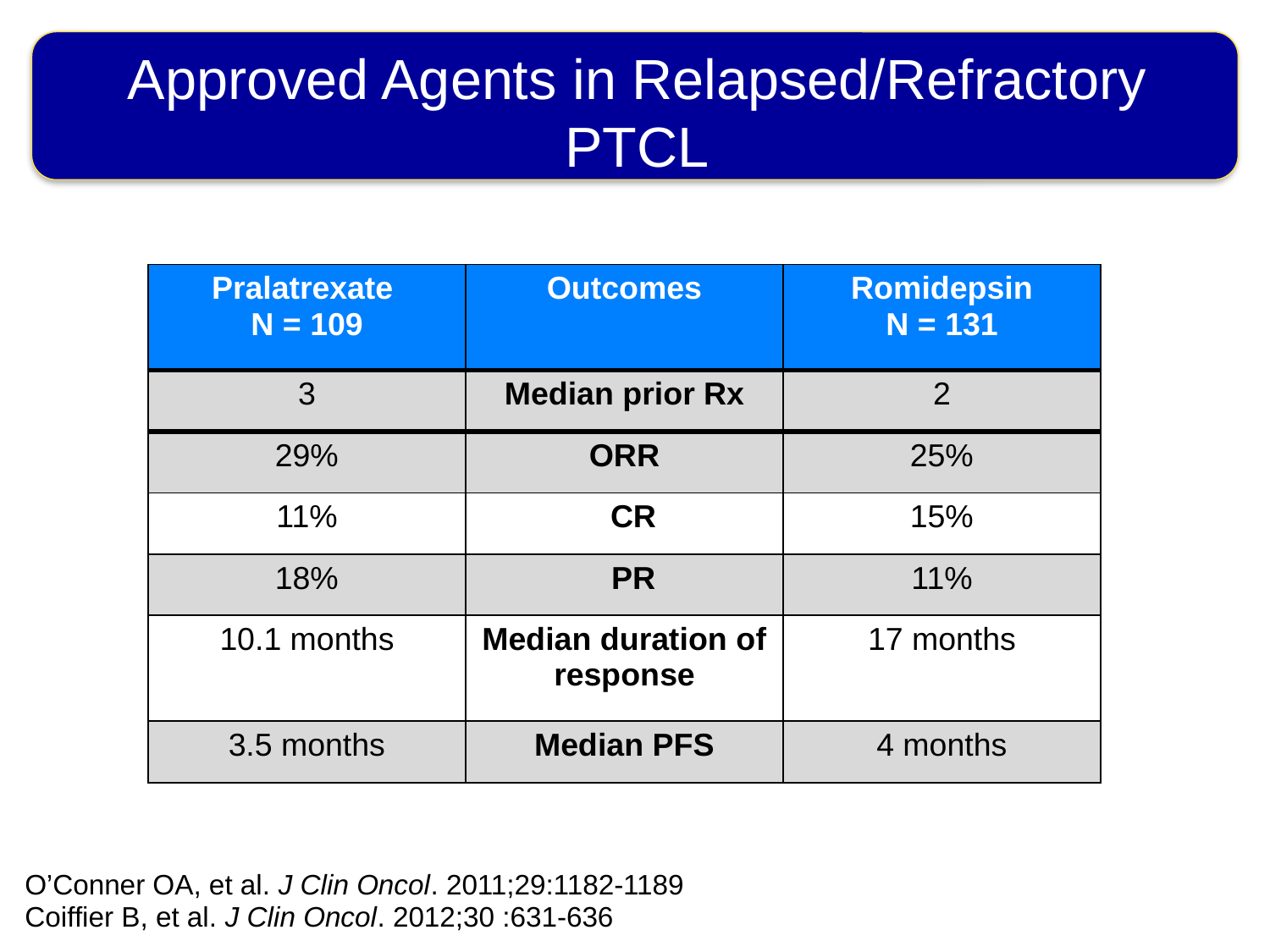

# Approved Agents in Relapsed/Refractory PTCL
| Pralatrexate N = 109 | Outcomes | Romidepsin N = 131 |
| --- | --- | --- |
| 3 | Median prior Rx | 2 |
| 29% | ORR | 25% |
| 11% | CR | 15% |
| 18% | PR | 11% |
| 10.1 months | Median duration of response | 17 months |
| 3.5 months | Median PFS | 4 months |
O’Conner OA, et al. J Clin Oncol. 2011;29:1182-1189
Coiffier B, et al. J Clin Oncol. 2012;30 :631-636